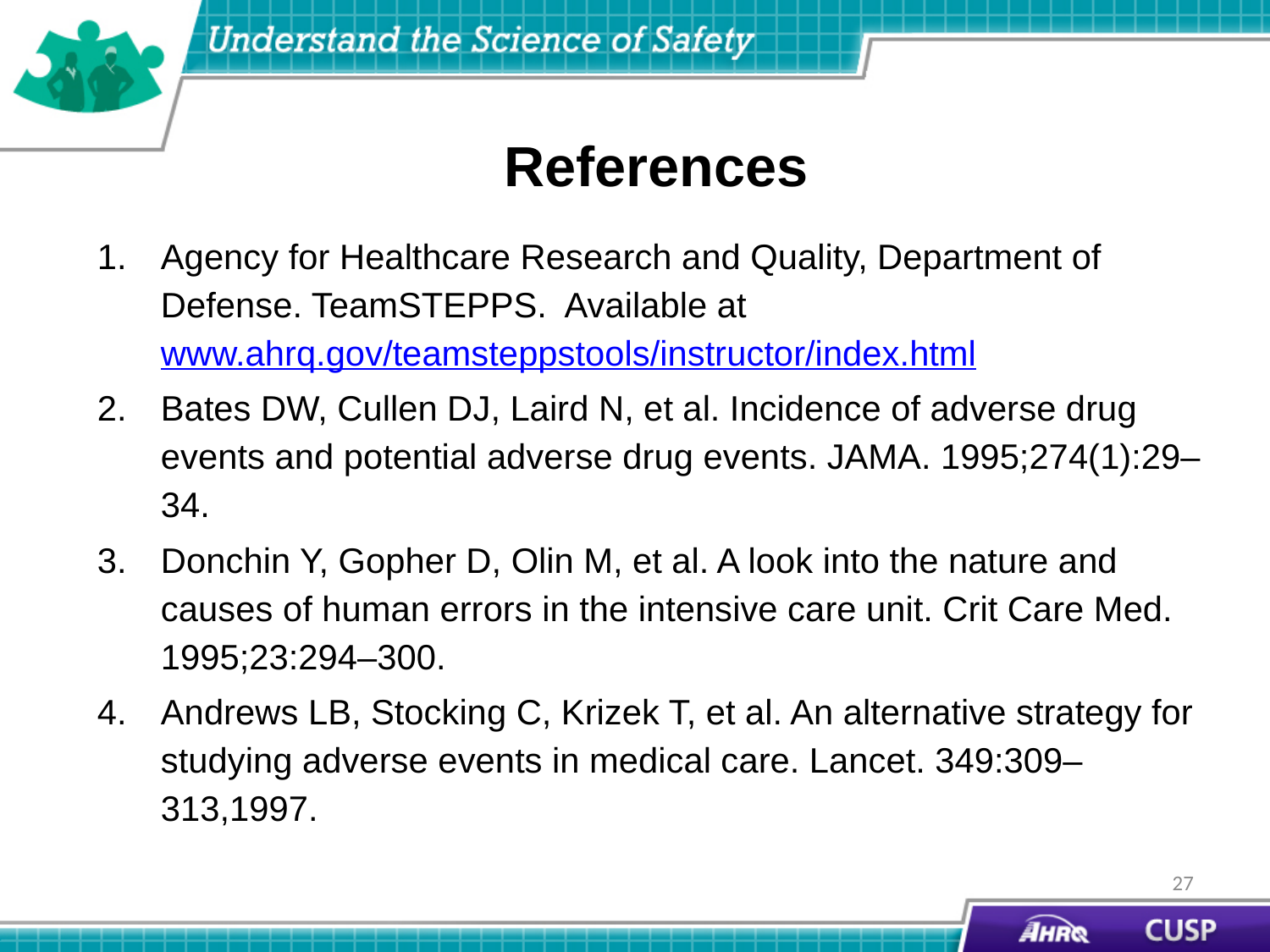

# References
Agency for Healthcare Research and Quality, Department of Defense. TeamSTEPPS.  Available at www.ahrq.gov/teamsteppstools/instructor/index.html
Bates DW, Cullen DJ, Laird N, et al. Incidence of adverse drug events and potential adverse drug events. JAMA. 1995;274(1):29–34.
Donchin Y, Gopher D, Olin M, et al. A look into the nature and causes of human errors in the intensive care unit. Crit Care Med. 1995;23:294–300.
Andrews LB, Stocking C, Krizek T, et al. An alternative strategy for studying adverse events in medical care. Lancet. 349:309–313,1997.
27